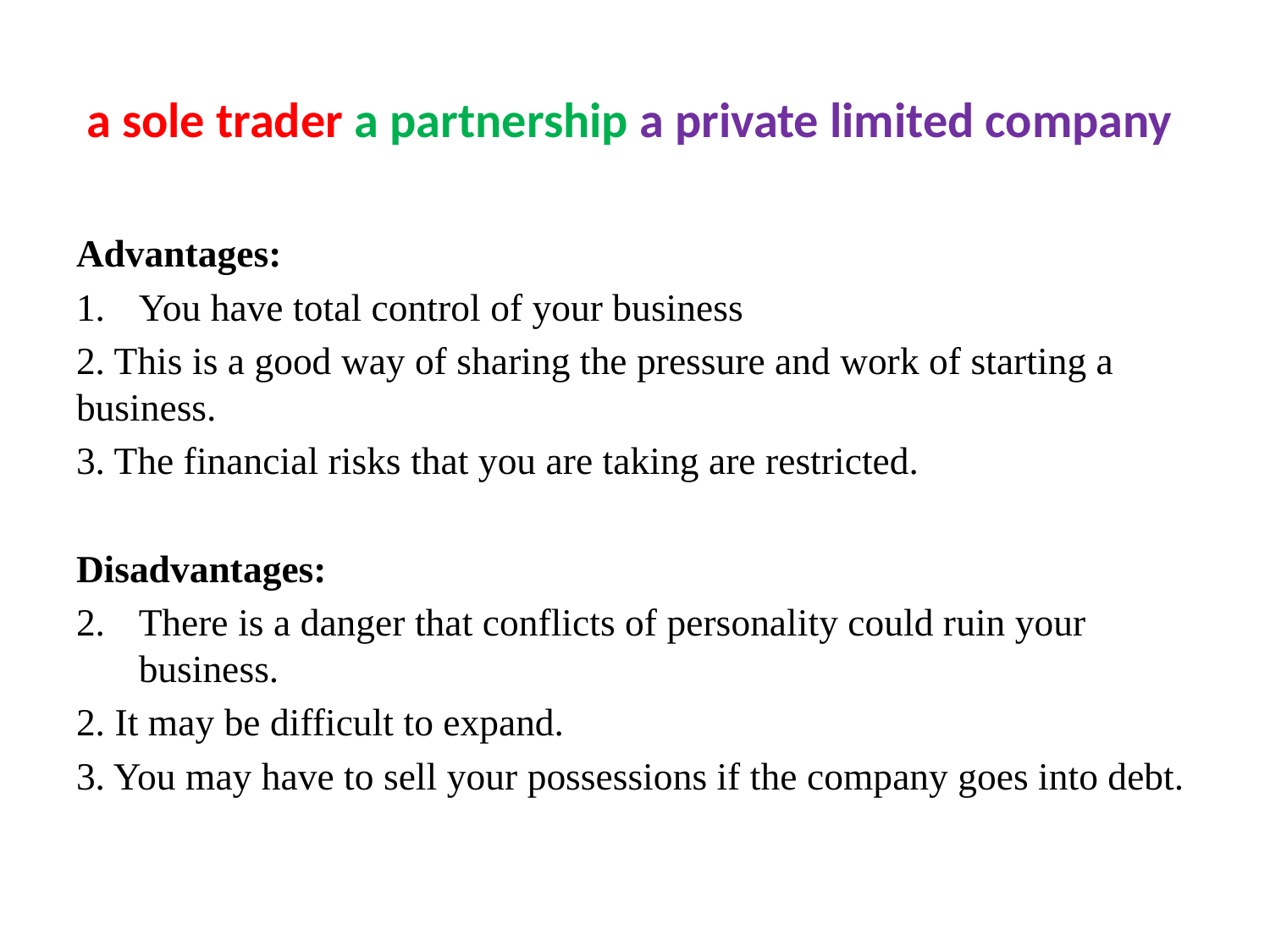

# a sole trader a partnership a private limited company
Advantages:
You have total control of your business
2. This is a good way of sharing the pressure and work of starting a business.
3. The financial risks that you are taking are restricted.

Disadvantages:
There is a danger that conflicts of personality could ruin your business.
2. It may be difficult to expand.
3. You may have to sell your possessions if the company goes into debt.